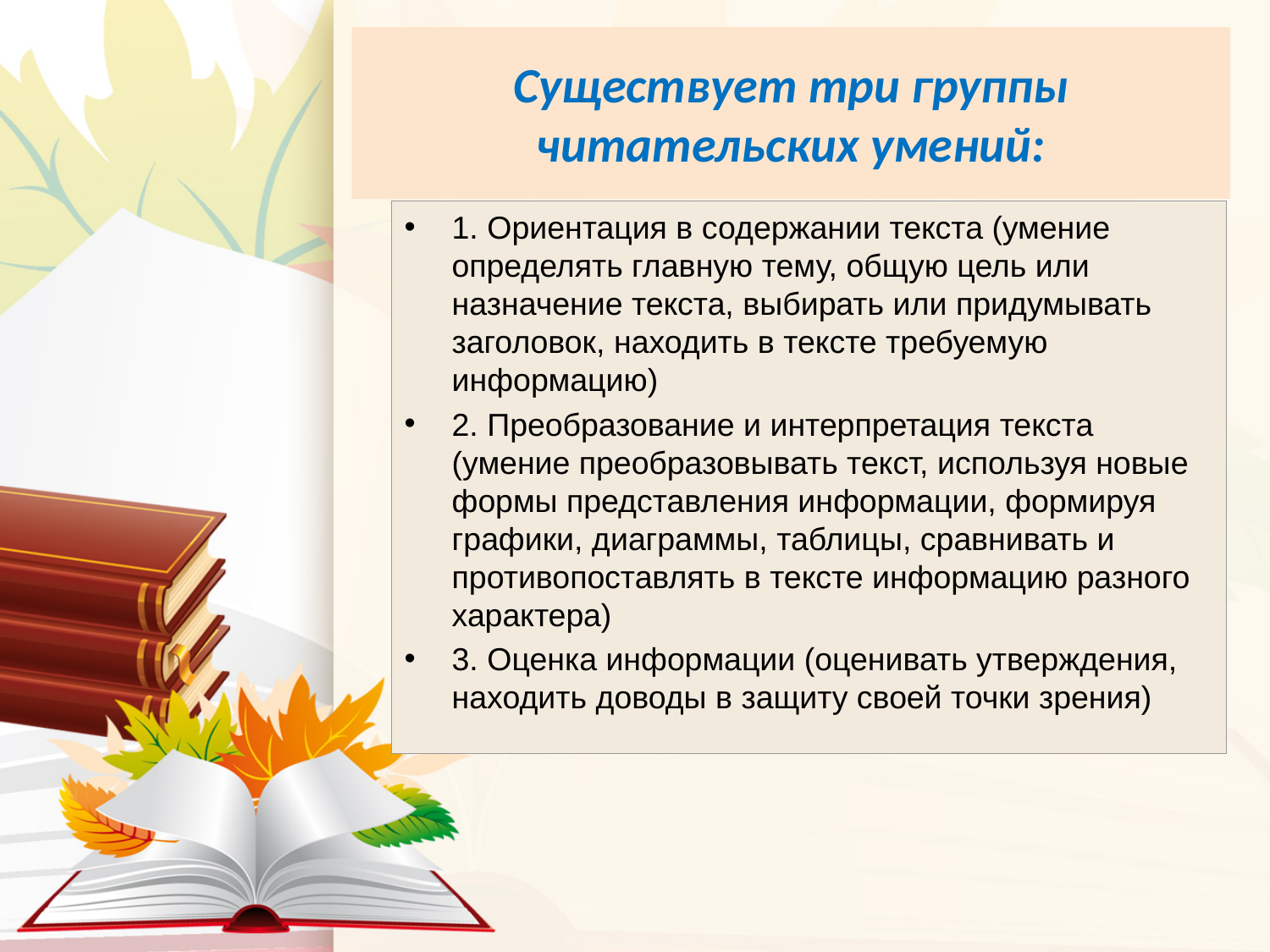

# Существует три группы читательских умений:
1. Ориентация в содержании текста (умение определять главную тему, общую цель или назначение текста, выбирать или придумывать заголовок, находить в тексте требуемую информацию)
2. Преобразование и интерпретация текста (умение преобразовывать текст, используя новые формы представления информации, формируя графики, диаграммы, таблицы, сравнивать и противопоставлять в тексте информацию разного характера)
3. Оценка информации (оценивать утверждения, находить доводы в защиту своей точки зрения)